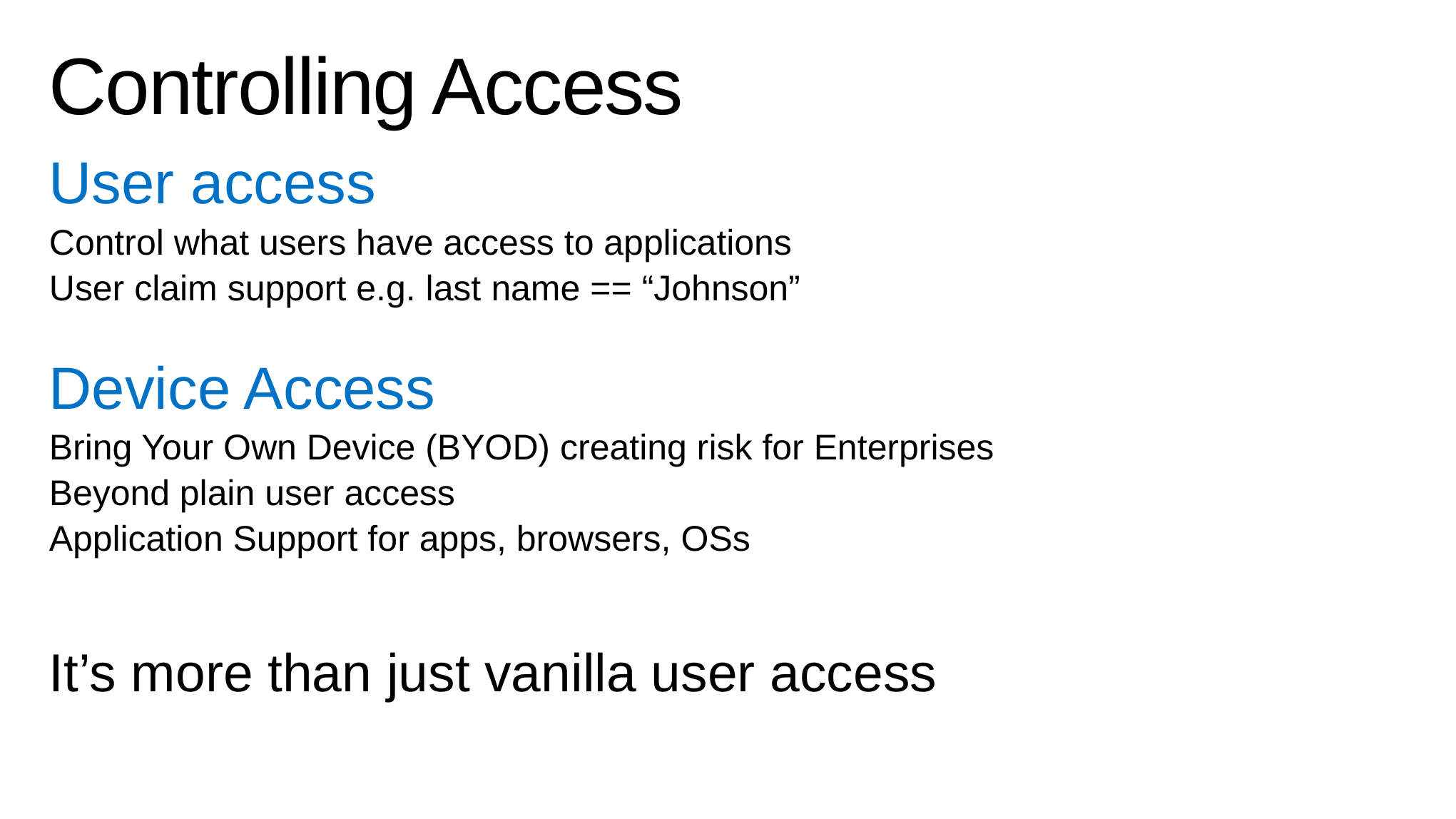

# Controlling Access
User access
Control what users have access to applications
User claim support e.g. last name == “Johnson”

Device Access
Bring Your Own Device (BYOD) creating risk for Enterprises
Beyond plain user access
Application Support for apps, browsers, OSs

It’s more than just vanilla user access